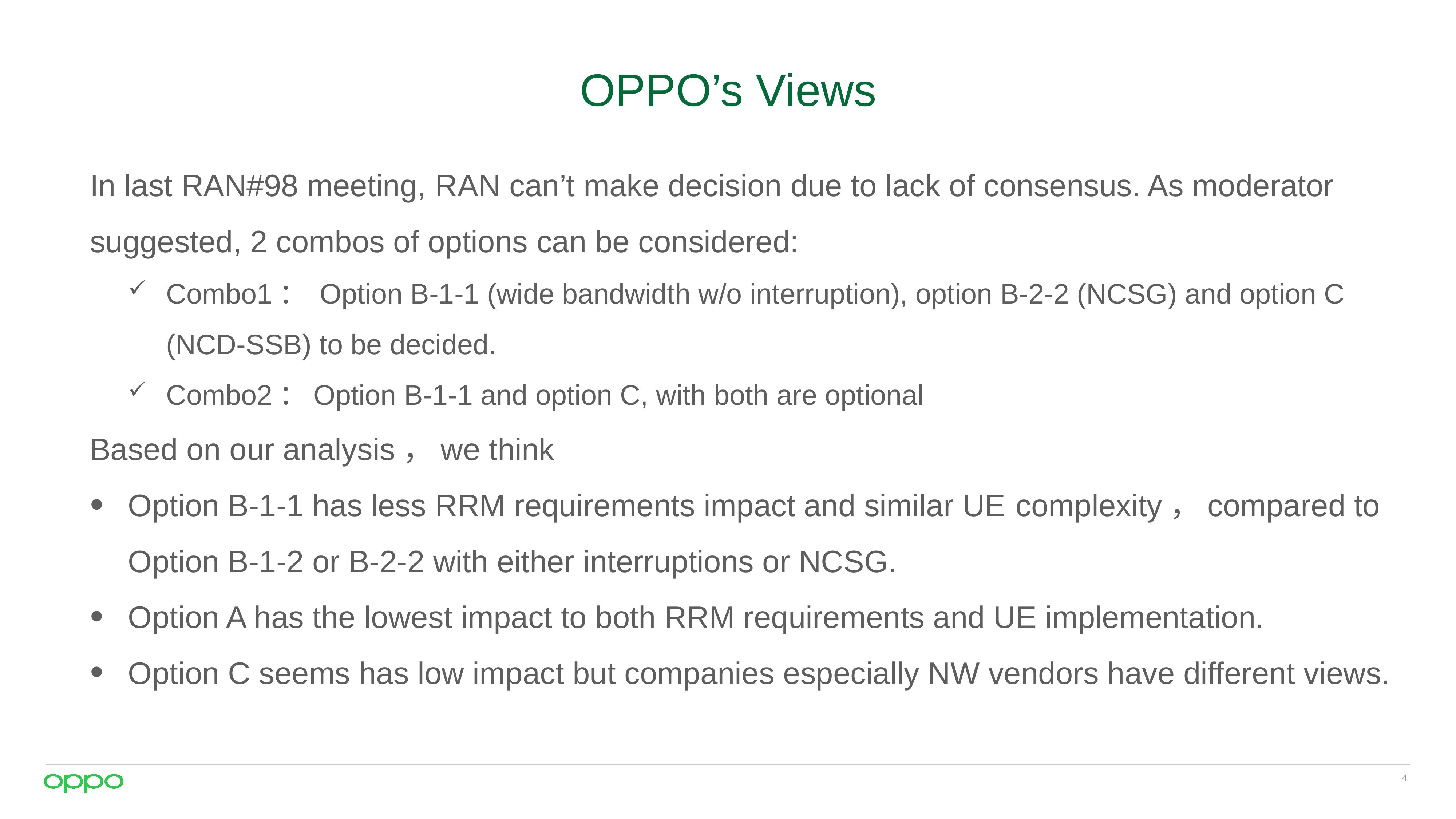

# OPPO’s Views
In last RAN#98 meeting, RAN can’t make decision due to lack of consensus. As moderator suggested, 2 combos of options can be considered:
Combo1： Option B-1-1 (wide bandwidth w/o interruption), option B-2-2 (NCSG) and option C (NCD-SSB) to be decided.
Combo2：Option B-1-1 and option C, with both are optional
Based on our analysis，we think
Option B-1-1 has less RRM requirements impact and similar UE complexity，compared to Option B-1-2 or B-2-2 with either interruptions or NCSG.
Option A has the lowest impact to both RRM requirements and UE implementation.
Option C seems has low impact but companies especially NW vendors have different views.